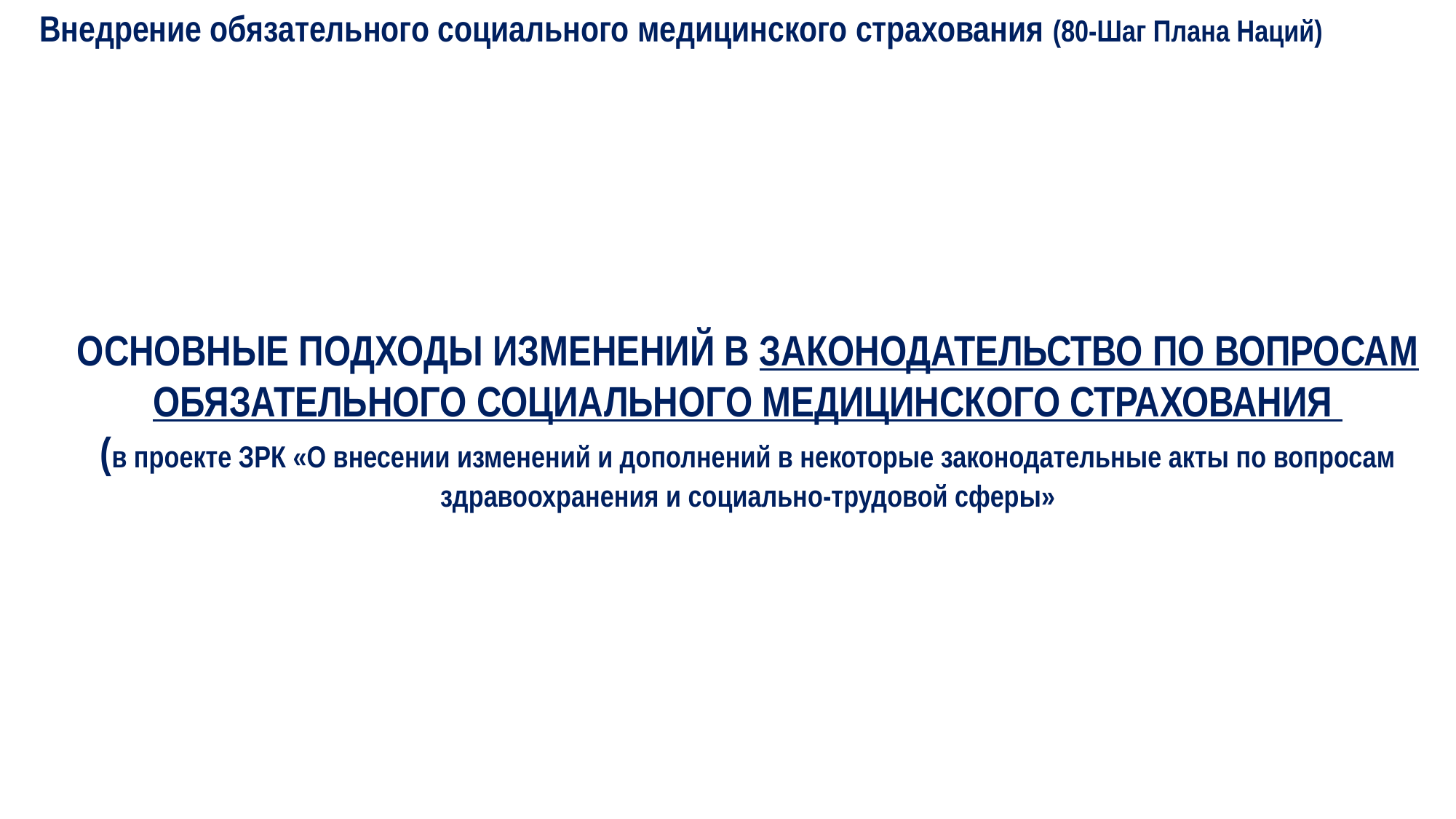

Внедрение обязательного социального медицинского страхования (80-Шаг Плана Наций)
ОСНОВНЫЕ ПОДХОДЫ ИЗМЕНЕНИЙ В ЗАКОНОДАТЕЛЬСТВО ПО ВОПРОСАМ ОБЯЗАТЕЛЬНОГО СОЦИАЛЬНОГО МЕДИЦИНСКОГО СТРАХОВАНИЯ
(в проекте ЗРК «О внесении изменений и дополнений в некоторые законодательные акты по вопросам здравоохранения и социально-трудовой сферы»